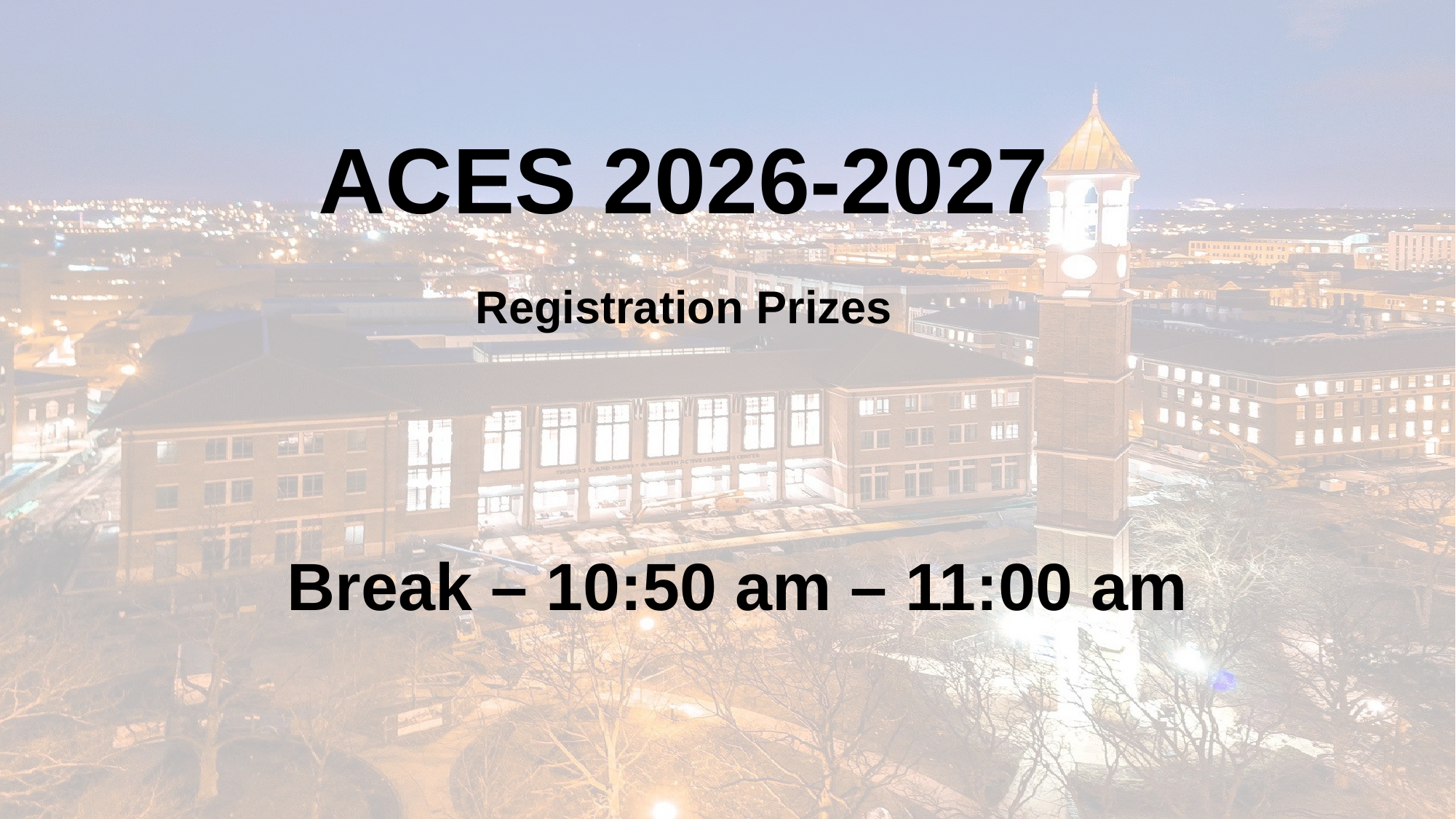

# ACES 2026-2027 Registration Prizes
Break – 10:50 am – 11:00 am